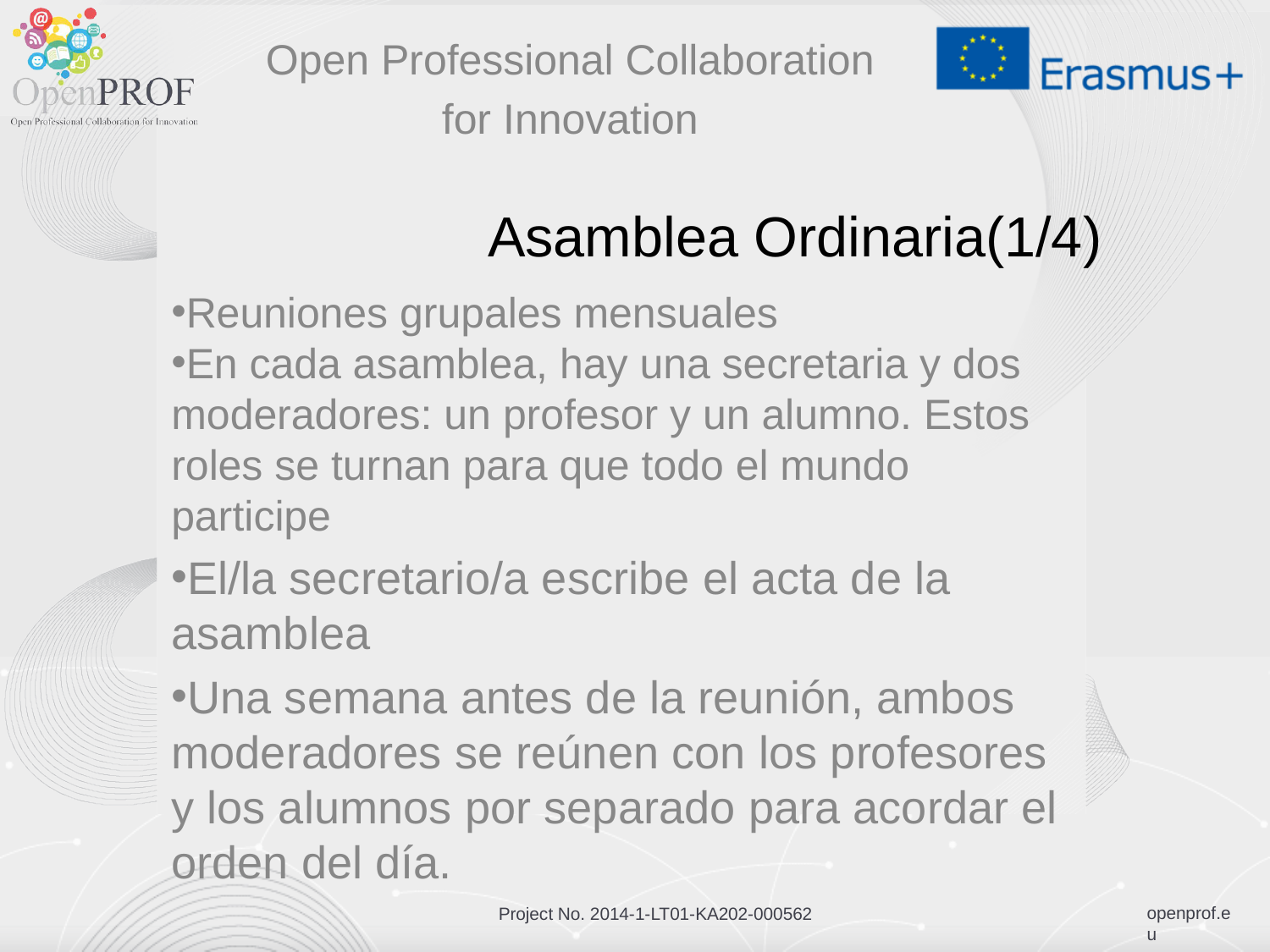

Open Professional Collaboration
for Innovation
# Asamblea Ordinaria(1/4)
Reuniones grupales mensuales
En cada asamblea, hay una secretaria y dos moderadores: un profesor y un alumno. Estos roles se turnan para que todo el mundo participe
El/la secretario/a escribe el acta de la asamblea
Una semana antes de la reunión, ambos moderadores se reúnen con los profesores y los alumnos por separado para acordar el orden del día.